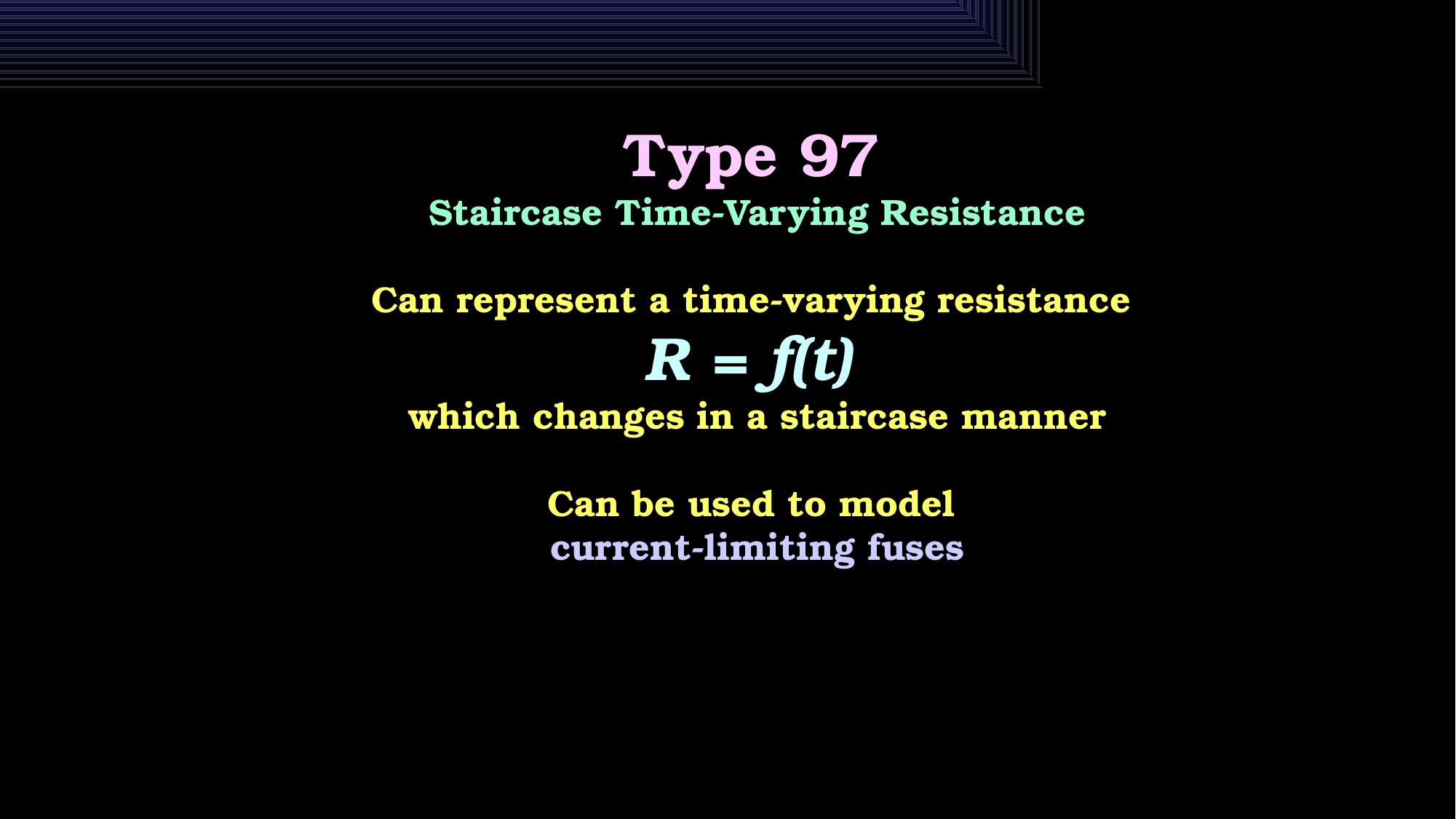

Type 97
Staircase Time-Varying Resistance

Can represent a time-varying resistance
R = f(t)
which changes in a staircase manner

Can be used to model
current-limiting fuses